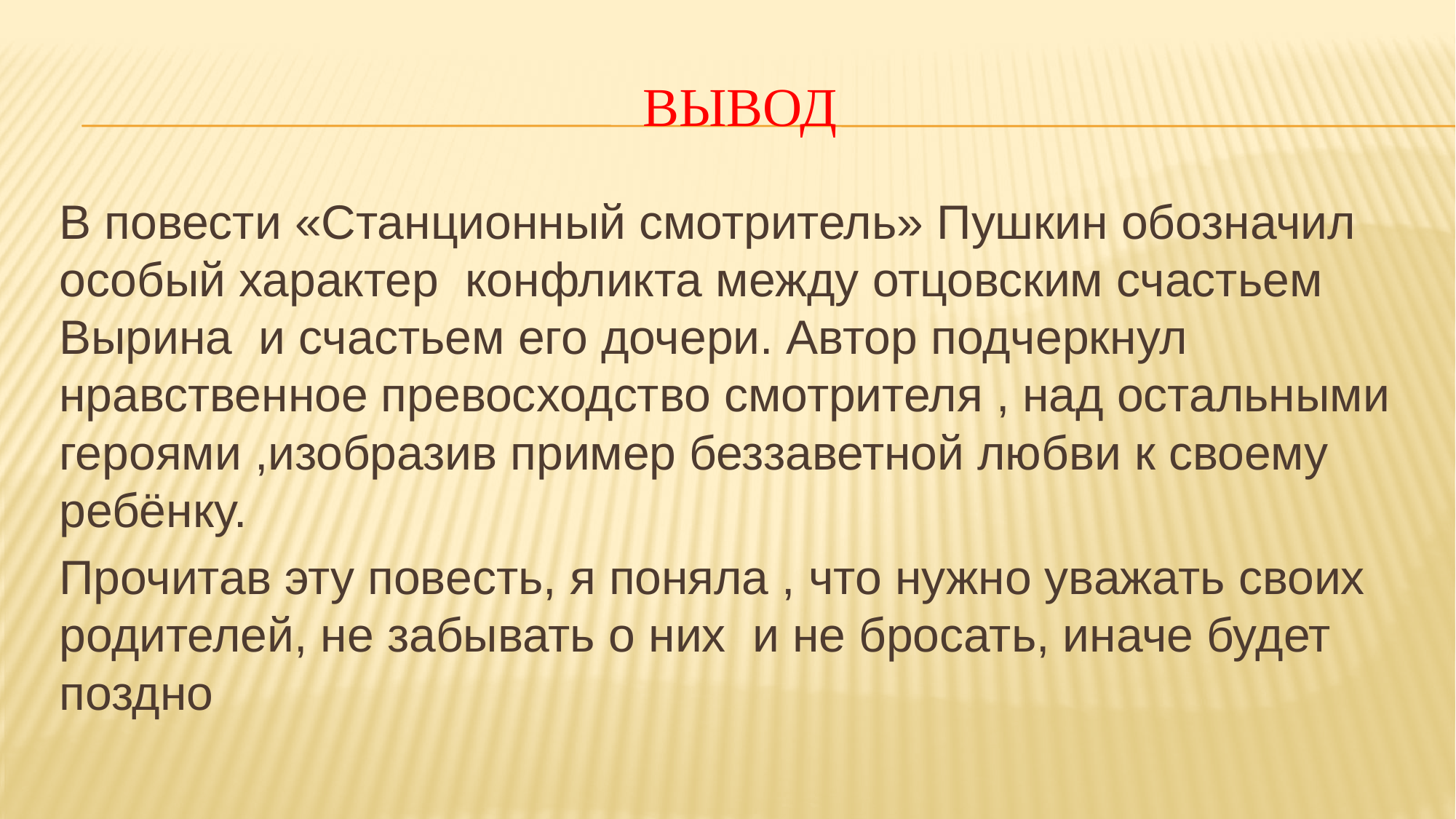

# Вывод
В повести «Станционный смотритель» Пушкин обозначил особый характер  конфликта между отцовским счастьем Вырина  и счастьем его дочери. Автор подчеркнул нравственное превосходство смотрителя , над остальными героями ,изобразив пример беззаветной любви к своему ребёнку.
Прочитав эту повесть, я поняла , что нужно уважать своих родителей, не забывать о них  и не бросать, иначе будет поздно